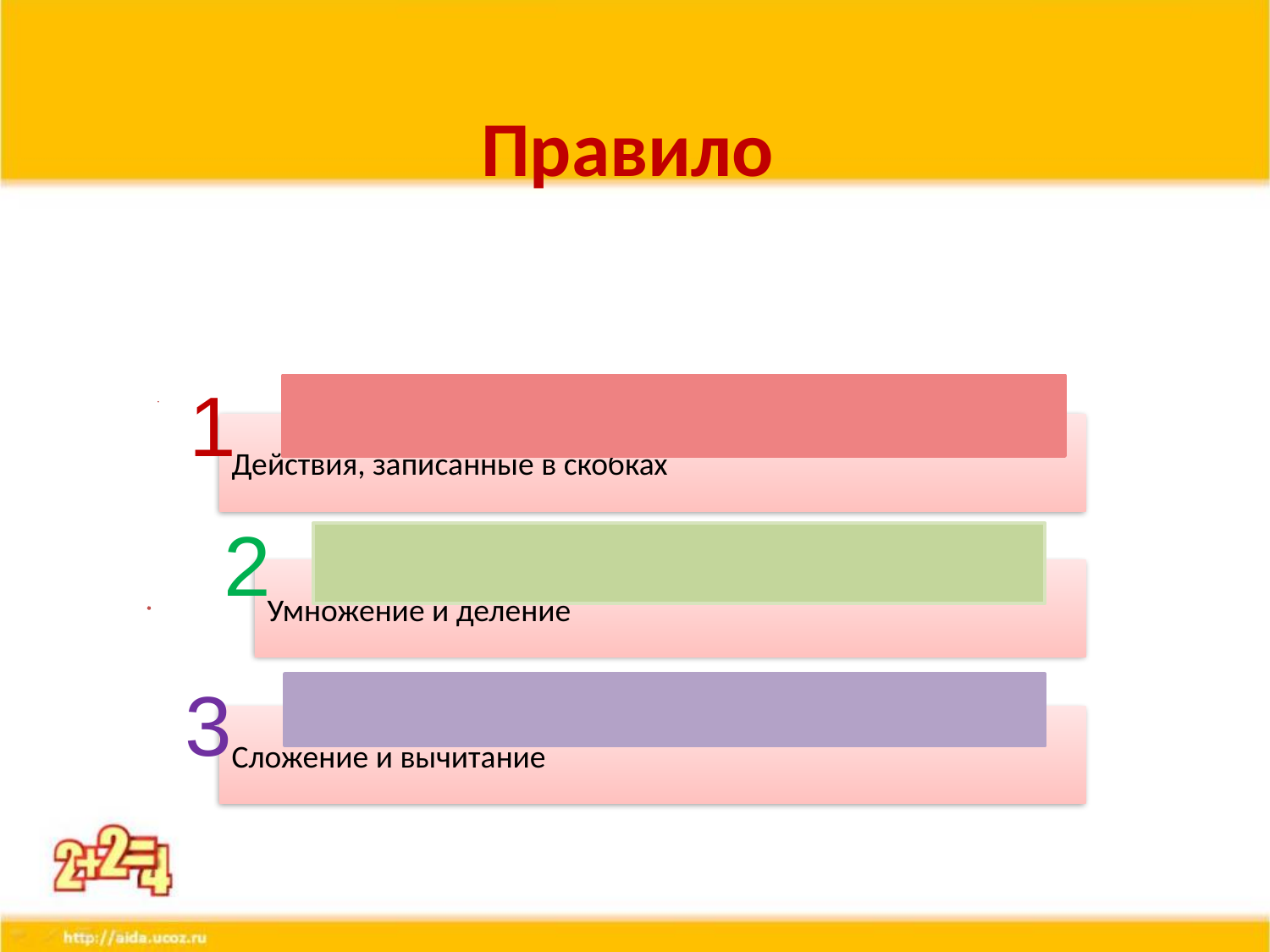

# Правило
Действия, записанные в скобках
Умножение и деление
Сложение и вычитание
1

2

3